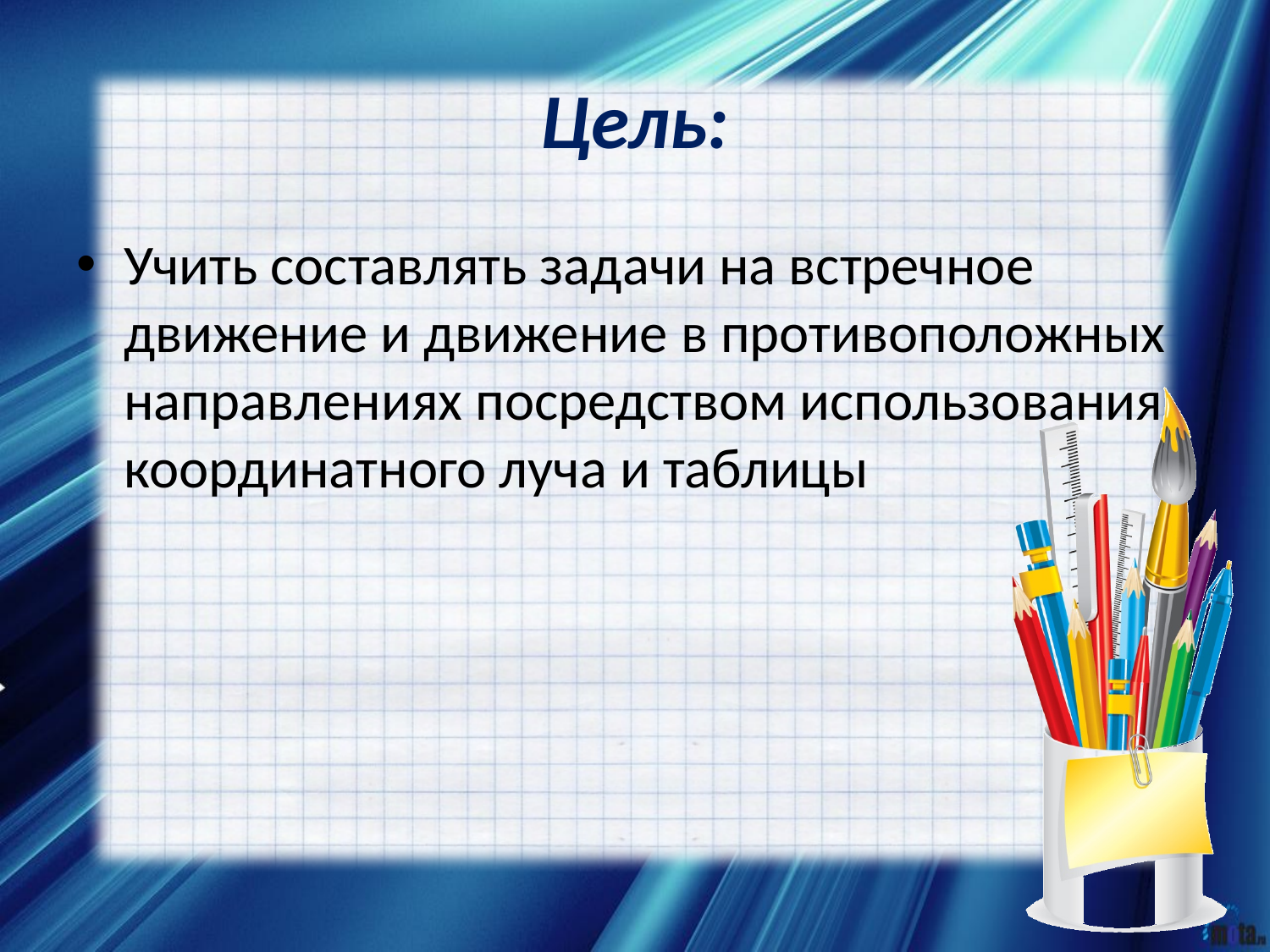

# Цель:
Учить составлять задачи на встречное движение и движение в противоположных направлениях посредством использования координатного луча и таблицы